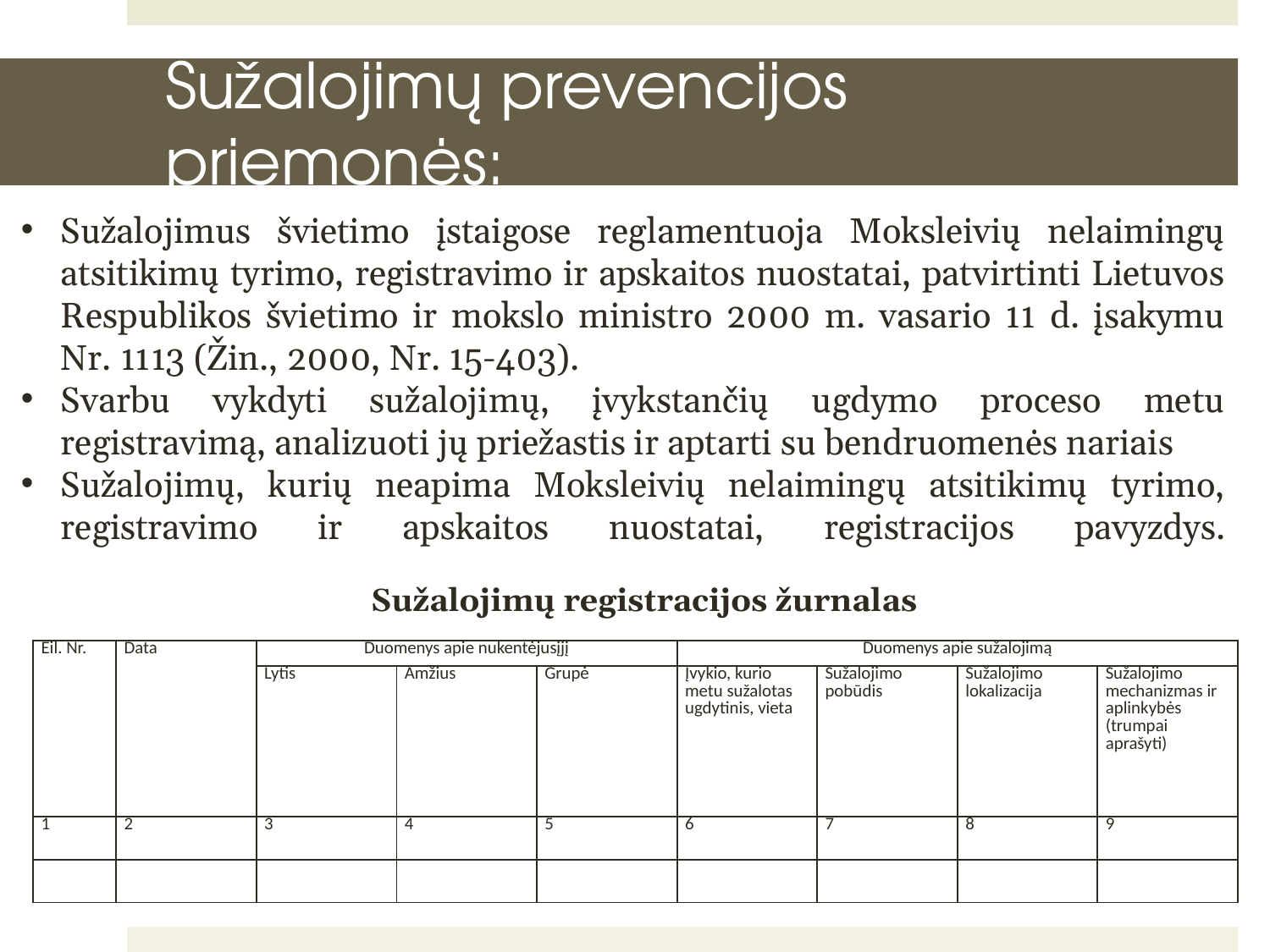

# Sužalojimų prevencijos priemonės:
Sužalojimus švietimo įstaigose reglamentuoja Moksleivių nelaimingų atsitikimų tyrimo, registravimo ir apskaitos nuostatai, patvirtinti Lietuvos Respublikos švietimo ir mokslo ministro 2000 m. vasario 11 d. įsakymu Nr. 1113 (Žin., 2000, Nr. 15-403).
Svarbu vykdyti sužalojimų, įvykstančių ugdymo proceso metu registravimą, analizuoti jų priežastis ir aptarti su bendruomenės nariais
Sužalojimų, kurių neapima Moksleivių nelaimingų atsitikimų tyrimo, registravimo ir apskaitos nuostatai, registracijos pavyzdys.
Sužalojimų registracijos žurnalas
| Eil. Nr. | Data | Duomenys apie nukentėjusįjį |  |  | Duomenys apie sužalojimą |  |  |  |
| --- | --- | --- | --- | --- | --- | --- | --- | --- |
|  |  | Lytis | Amžius | Grupė | Įvykio, kurio metu sužalotas ugdytinis, vieta | Sužalojimo pobūdis | Sužalojimo lokalizacija | Sužalojimo mechanizmas ir aplinkybės (trumpai aprašyti) |
| 1 | 2 | 3 | 4 | 5 | 6 | 7 | 8 | 9 |
|  |  |  |  |  |  |  |  |  |